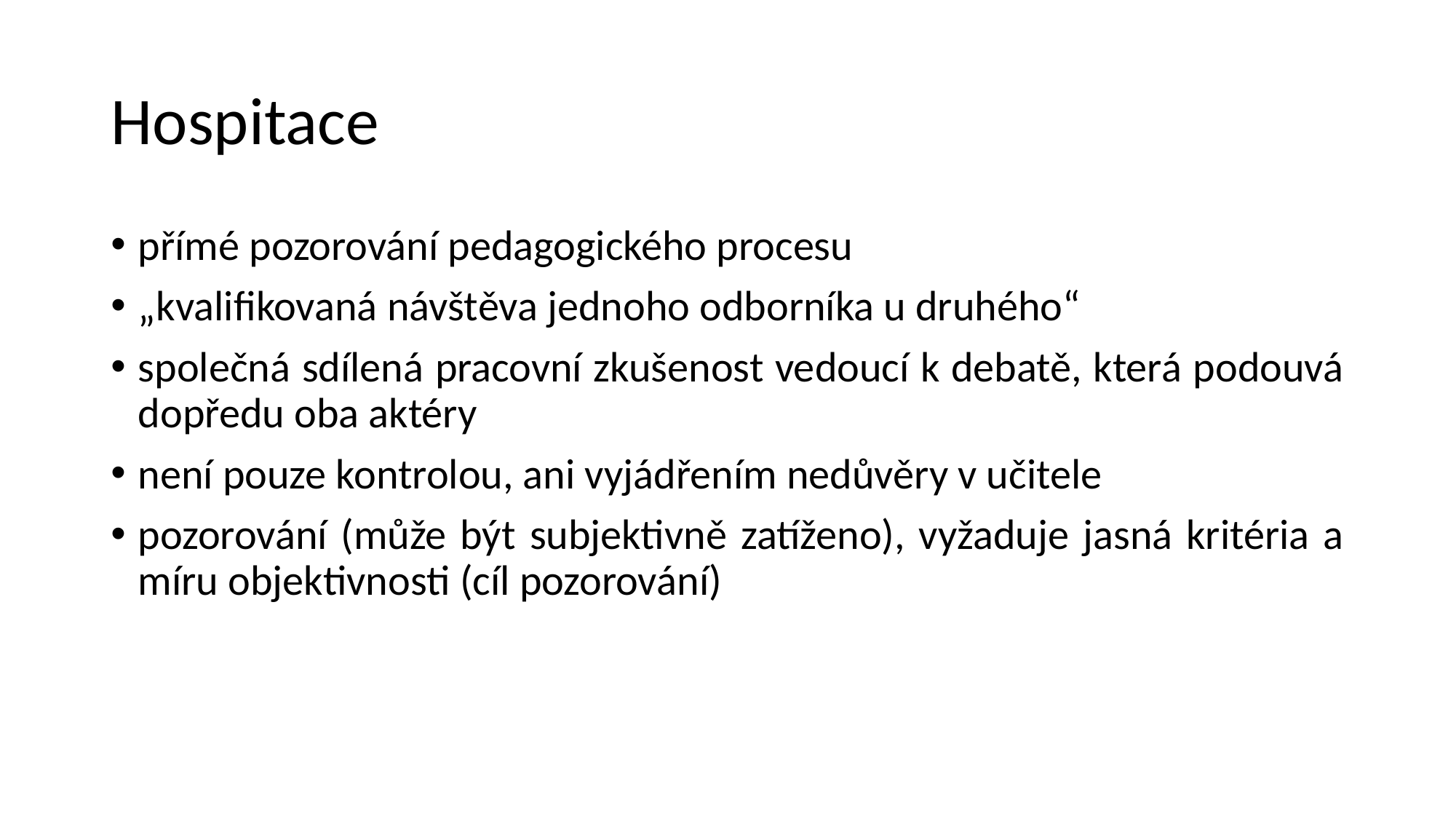

# Hospitace
přímé pozorování pedagogického procesu
„kvalifikovaná návštěva jednoho odborníka u druhého“
společná sdílená pracovní zkušenost vedoucí k debatě, která podouvá dopředu oba aktéry
není pouze kontrolou, ani vyjádřením nedůvěry v učitele
pozorování (může být subjektivně zatíženo), vyžaduje jasná kritéria a míru objektivnosti (cíl pozorování)